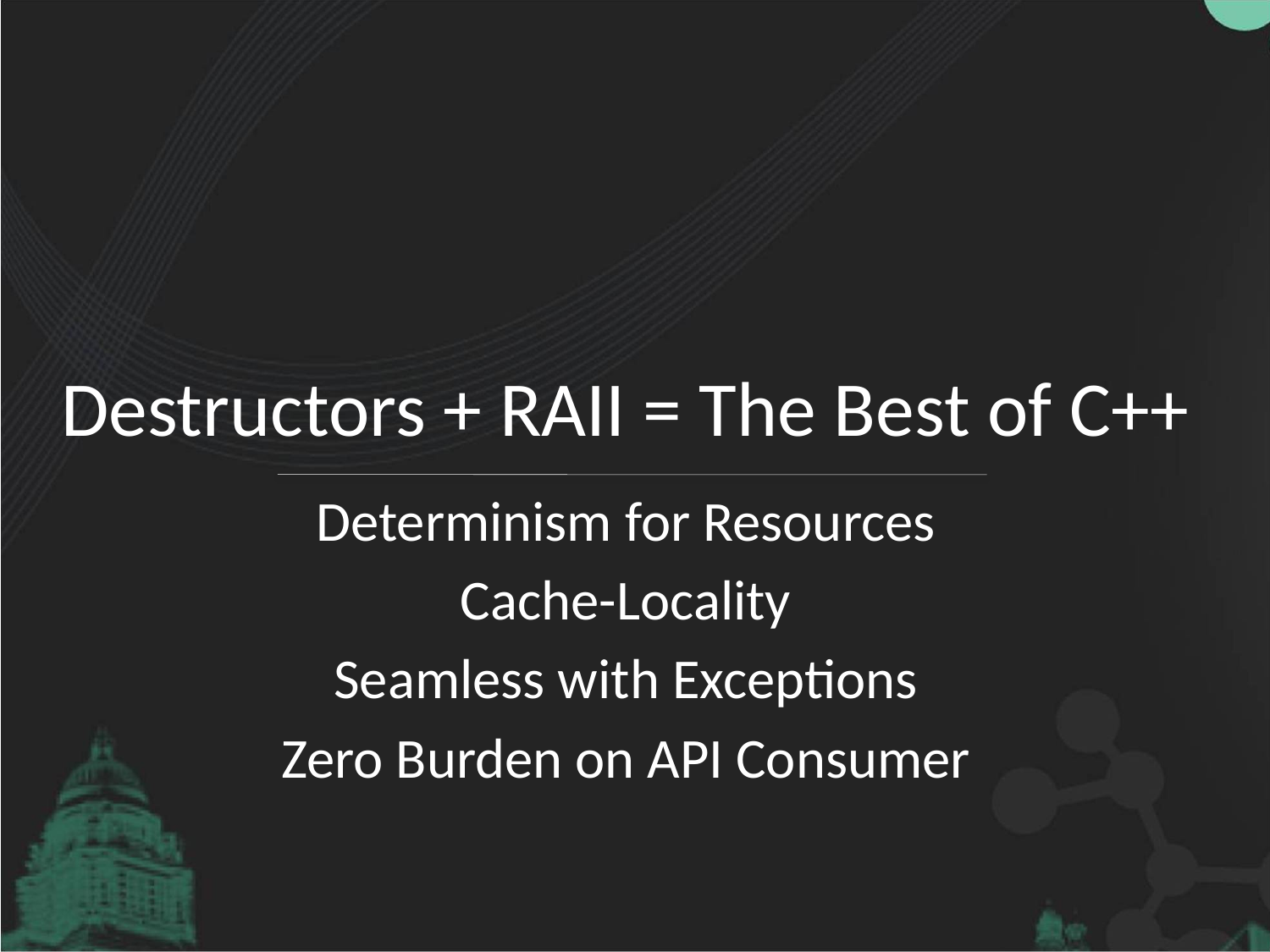

# Destructors + RAII = The Best of C++
Determinism for Resources
Cache-Locality
Seamless with Exceptions
Zero Burden on API Consumer